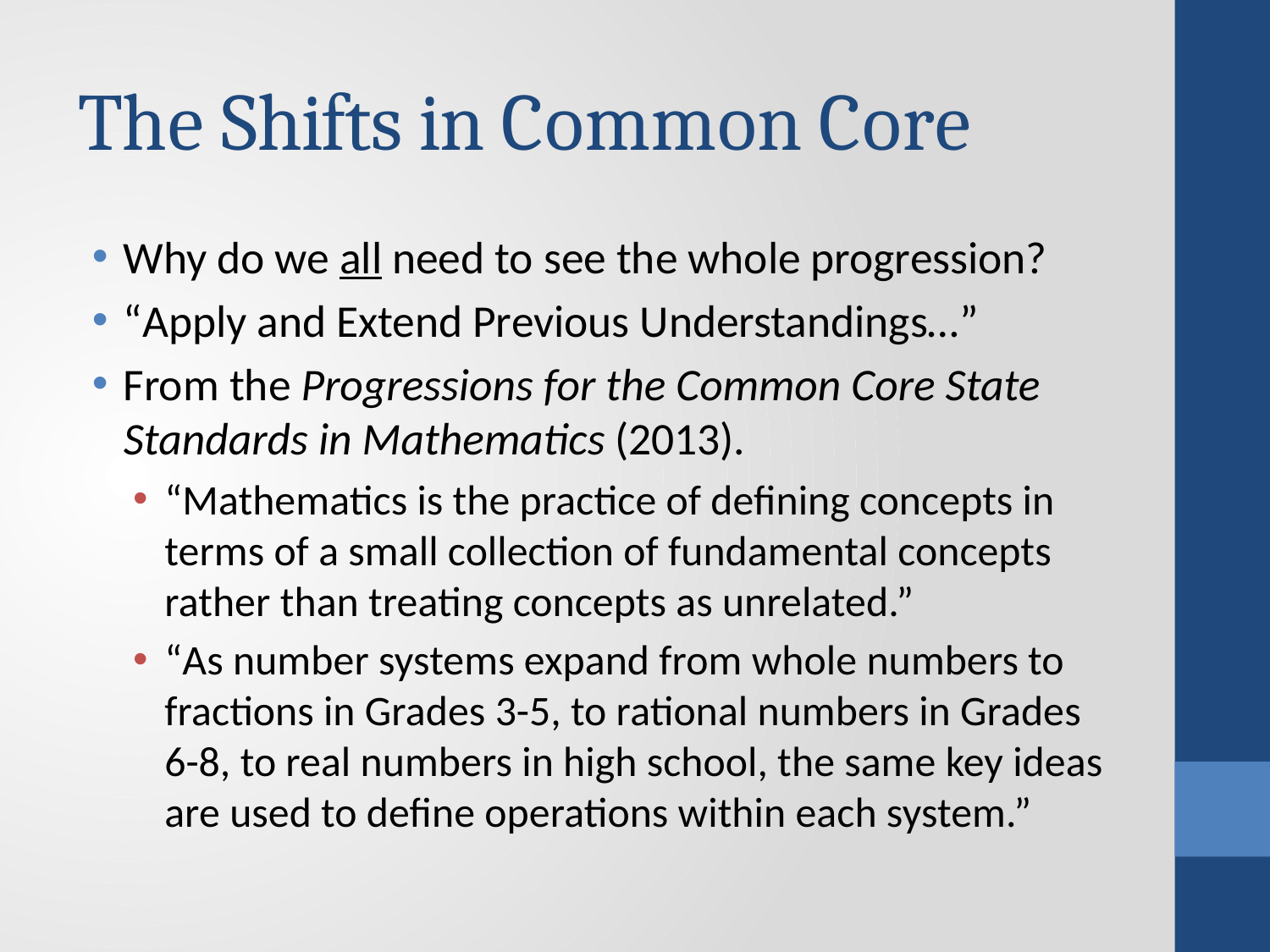

# The Shifts in Common Core
Why do we all need to see the whole progression?
“Apply and Extend Previous Understandings…”
From the Progressions for the Common Core State Standards in Mathematics (2013).
“Mathematics is the practice of defining concepts in terms of a small collection of fundamental concepts rather than treating concepts as unrelated.”
“As number systems expand from whole numbers to fractions in Grades 3-5, to rational numbers in Grades 6-8, to real numbers in high school, the same key ideas are used to define operations within each system.”